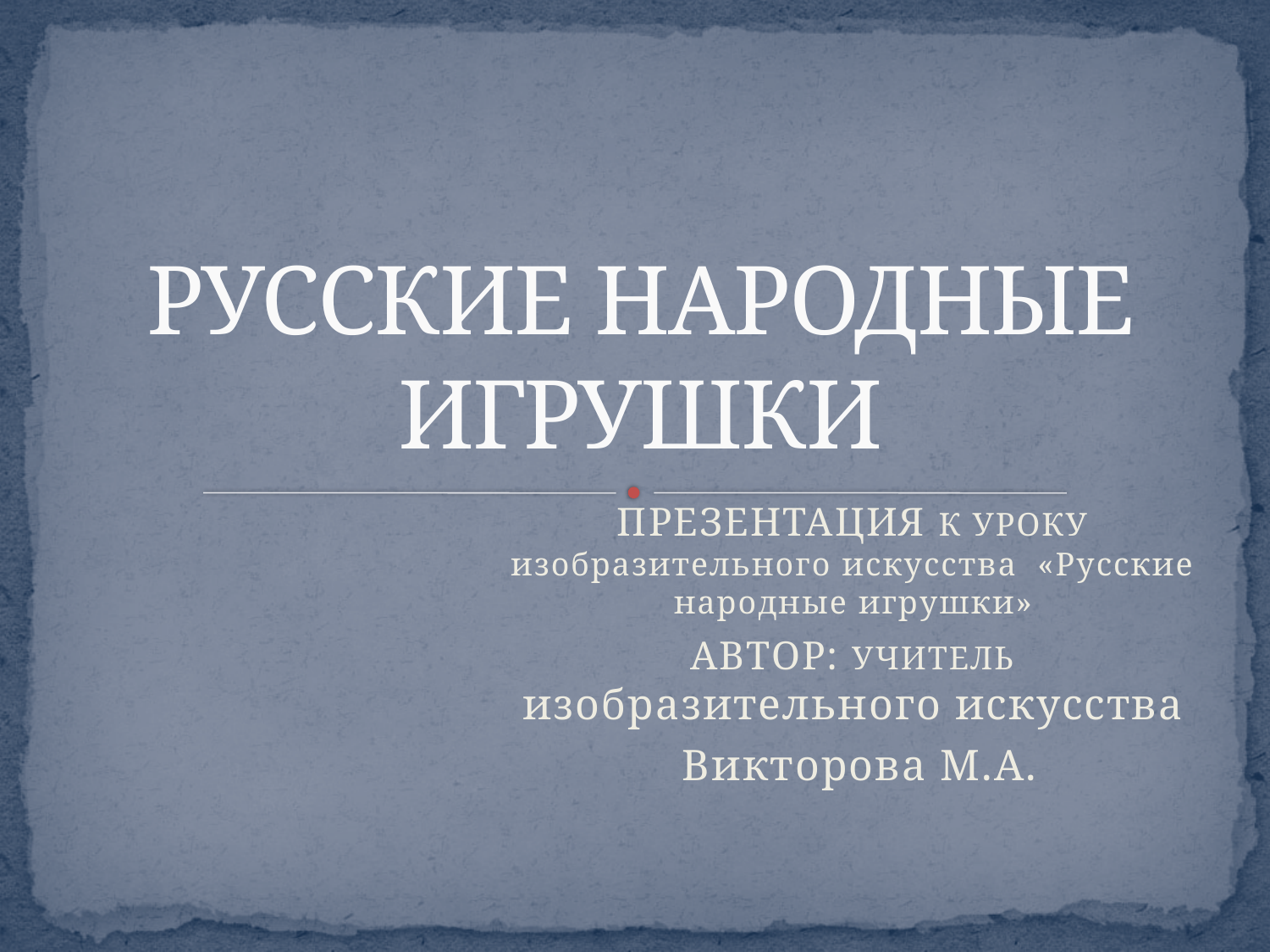

# РУССКИЕ НАРОДНЫЕ ИГРУШКИ
ПРЕЗЕНТАЦИЯ К УРОКУ изобразительного искусства  «Русские народные игрушки»
АВТОР: УЧИТЕЛЬ изобразительного искусства
 Викторова М.А.